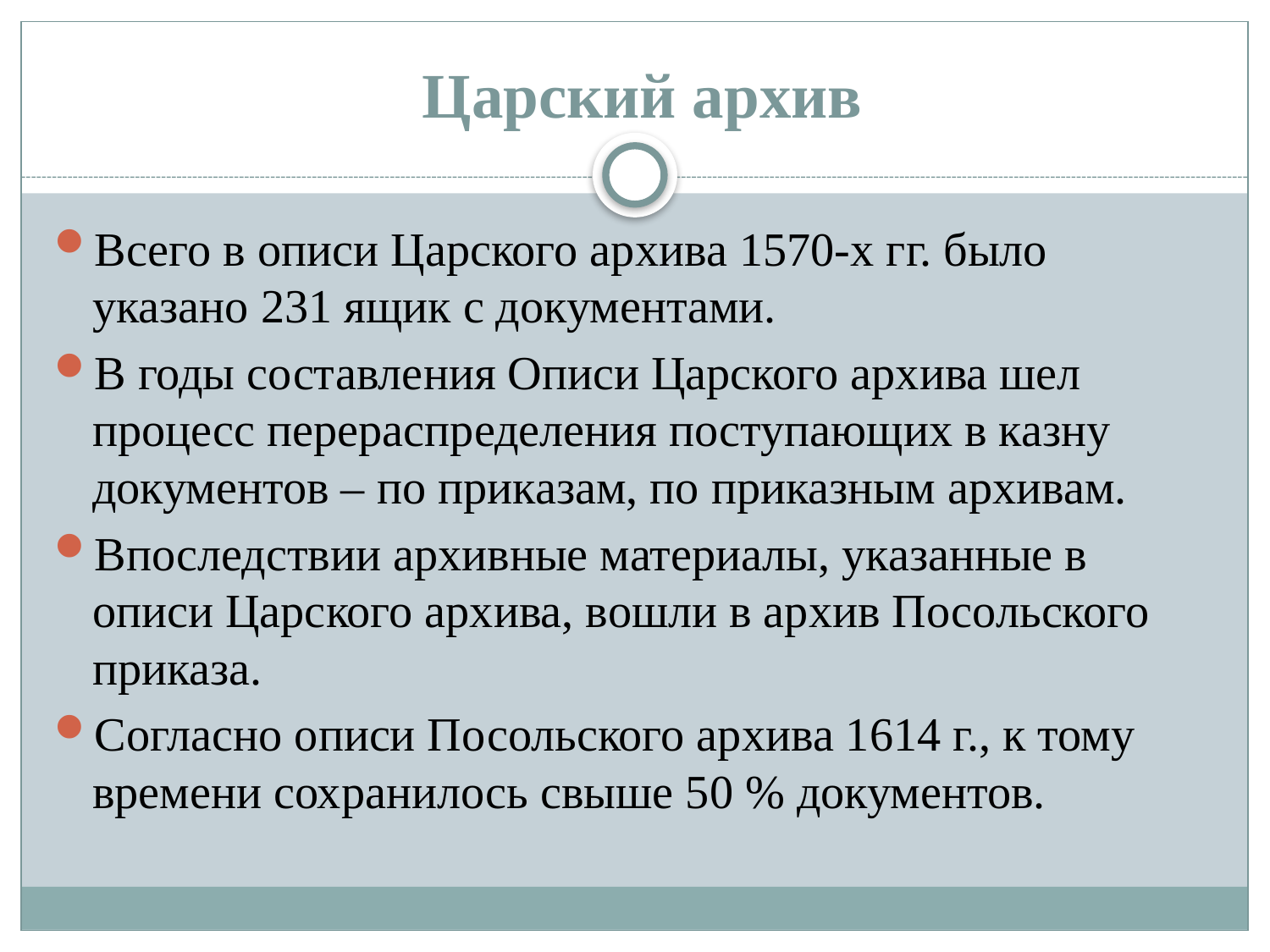

# Царский архив
Всего в описи Царского архива 1570-х гг. было указано 231 ящик с документами.
В годы составления Описи Царского архива шел процесс перераспределения поступающих в казну документов – по приказам, по приказным архивам.
Впоследствии архивные материалы, указанные в описи Царского архива, вошли в архив Посольского приказа.
Согласно описи Посольского архива 1614 г., к тому времени сохранилось свыше 50 % документов.